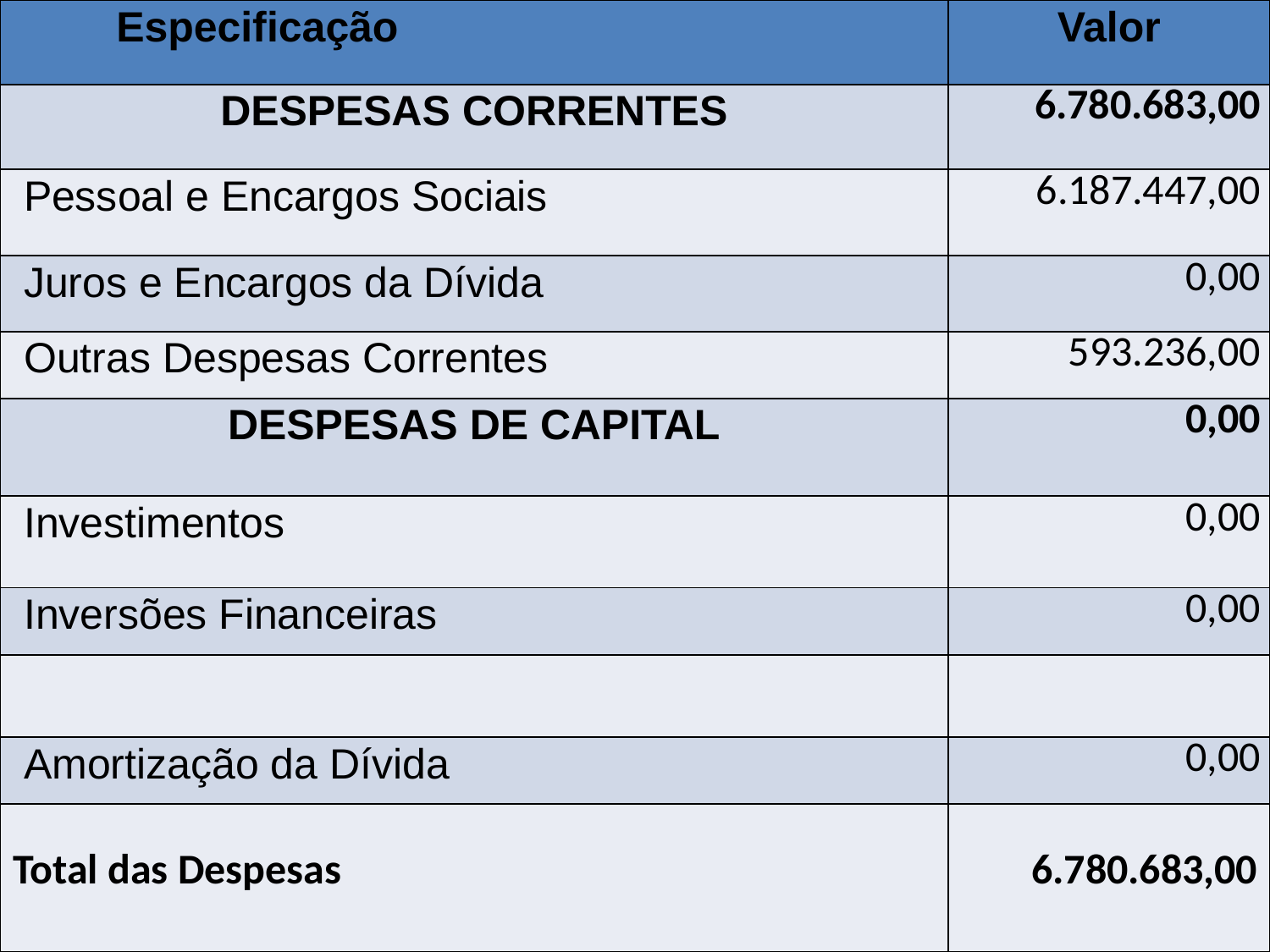

| Especificação | Valor |
| --- | --- |
| DESPESAS CORRENTES | 6.780.683,00 |
| Pessoal e Encargos Sociais | 6.187.447,00 |
| Juros e Encargos da Dívida | 0,00 |
| Outras Despesas Correntes | 593.236,00 |
| DESPESAS DE CAPITAL | 0,00 |
| Investimentos | 0,00 |
| Inversões Financeiras | 0,00 |
|  |  |
| Amortização da Dívida | 0,00 |
| Total das Despesas | 6.780.683,00 |